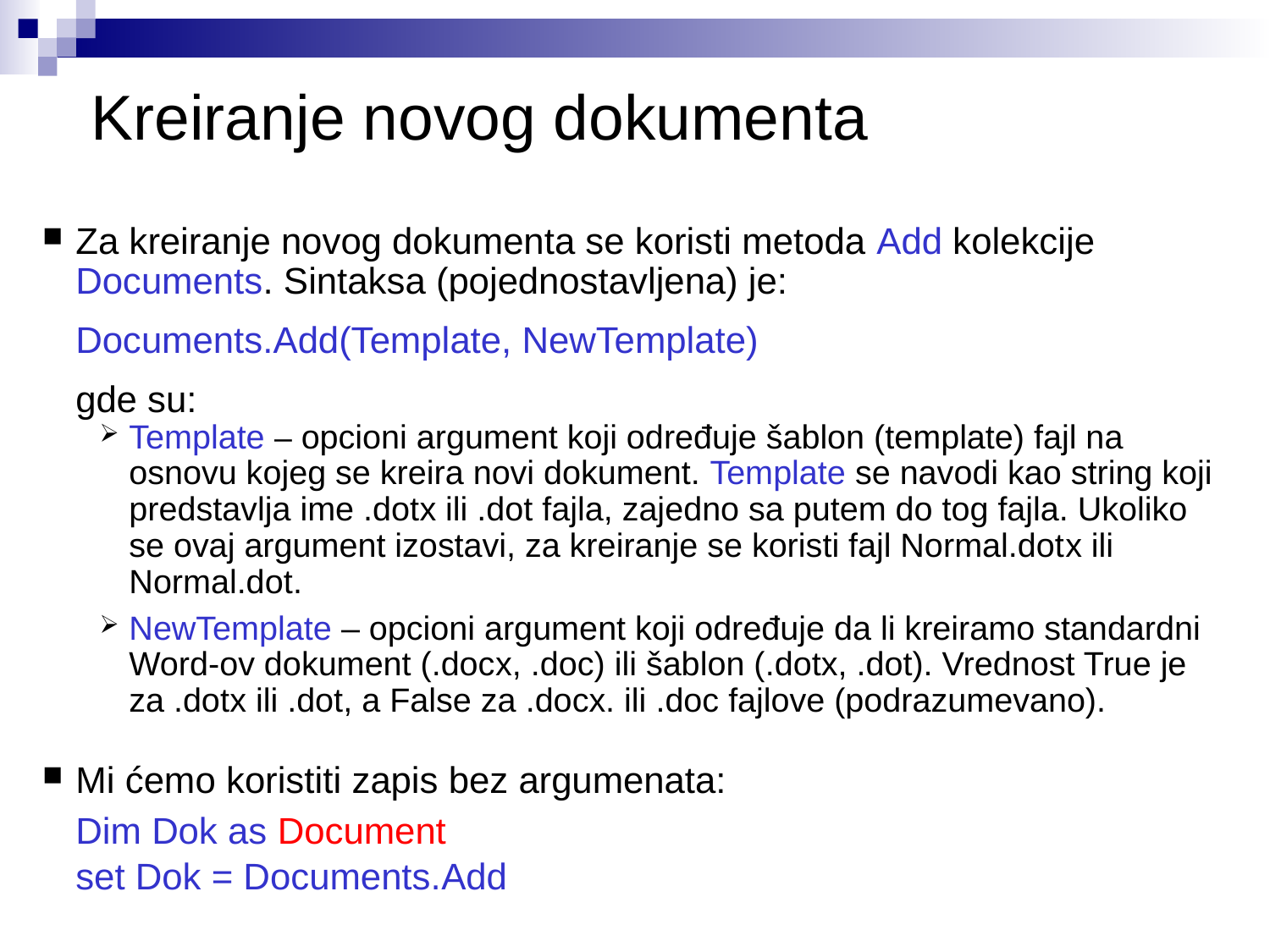

# Kreiranje novog dokumenta
Za kreiranje novog dokumenta se koristi metoda Add kolekcije Documents. Sintaksa (pojednostavljena) je:
	Documents.Add(Template, NewTemplate)
	gde su:
Template – opcioni argument koji određuje šablon (template) fajl na osnovu kojeg se kreira novi dokument. Template se navodi kao string koji predstavlja ime .dotx ili .dot fajla, zajedno sa putem do tog fajla. Ukoliko se ovaj argument izostavi, za kreiranje se koristi fajl Normal.dotx ili Normal.dot.
NewTemplate – opcioni argument koji određuje da li kreiramo standardni Word-ov dokument (.docx, .doc) ili šablon (.dotx, .dot). Vrednost True je za .dotx ili .dot, a False za .docx. ili .doc fajlove (podrazumevano).
Mi ćemo koristiti zapis bez argumenata:
	Dim Dok as Document
	set Dok = Documents.Add